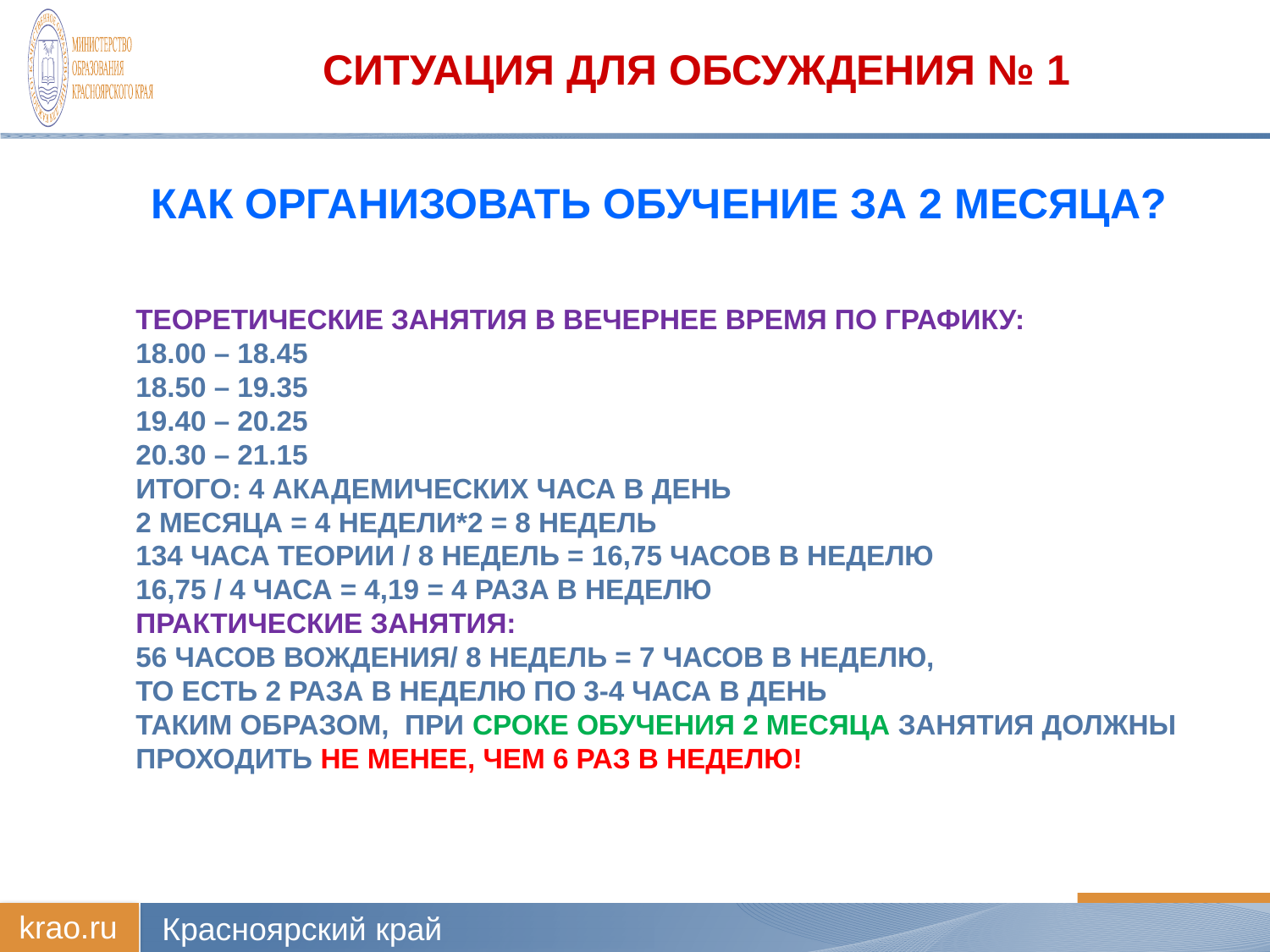

# Ситуация для обсуждения № 1
Как организовать обучение за 2 месяца?

Теоретические Занятия в вечернее время по графику:
18.00 – 18.45
18.50 – 19.35
19.40 – 20.25
20.30 – 21.15
Итого: 4 академических часа в день
2 месяца = 4 недели*2 = 8 недель
134 часа теории / 8 недель = 16,75 часов в неделю
16,75 / 4 часа = 4,19 = 4 раза в неделю
Практические занятия:
56 часов вождения/ 8 недель = 7 часов в неделю,
То есть 2 раза в неделю по 3-4 часа в день
Таким образом,  при сроке обучения 2 месяца занятия должны проходить не менее, чем 6 раз в неделю!